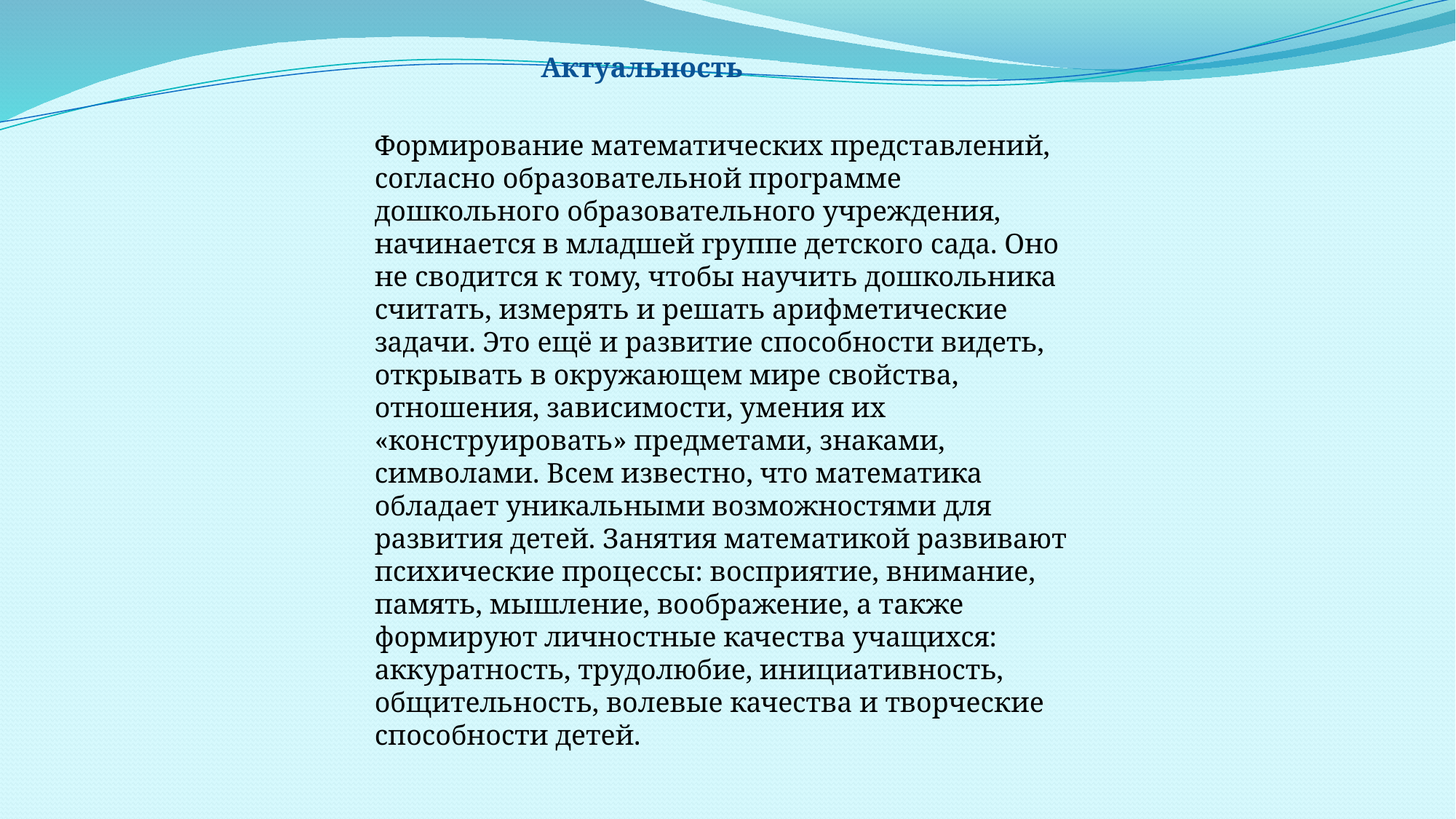

Актуальность
Формирование математических представлений, согласно образовательной программе дошкольного образовательного учреждения, начинается в младшей группе детского сада. Оно не сводится к тому, чтобы научить дошкольника считать, измерять и решать арифметические задачи. Это ещё и развитие способности видеть, открывать в окружающем мире свойства, отношения, зависимости, умения их «конструировать» предметами, знаками, символами. Всем известно, что математика обладает уникальными возможностями для развития детей. Занятия математикой развивают психические процессы: восприятие, внимание, память, мышление, воображение, а также формируют личностные качества учащихся: аккуратность, трудолюбие, инициативность, общительность, волевые качества и творческие способности детей.